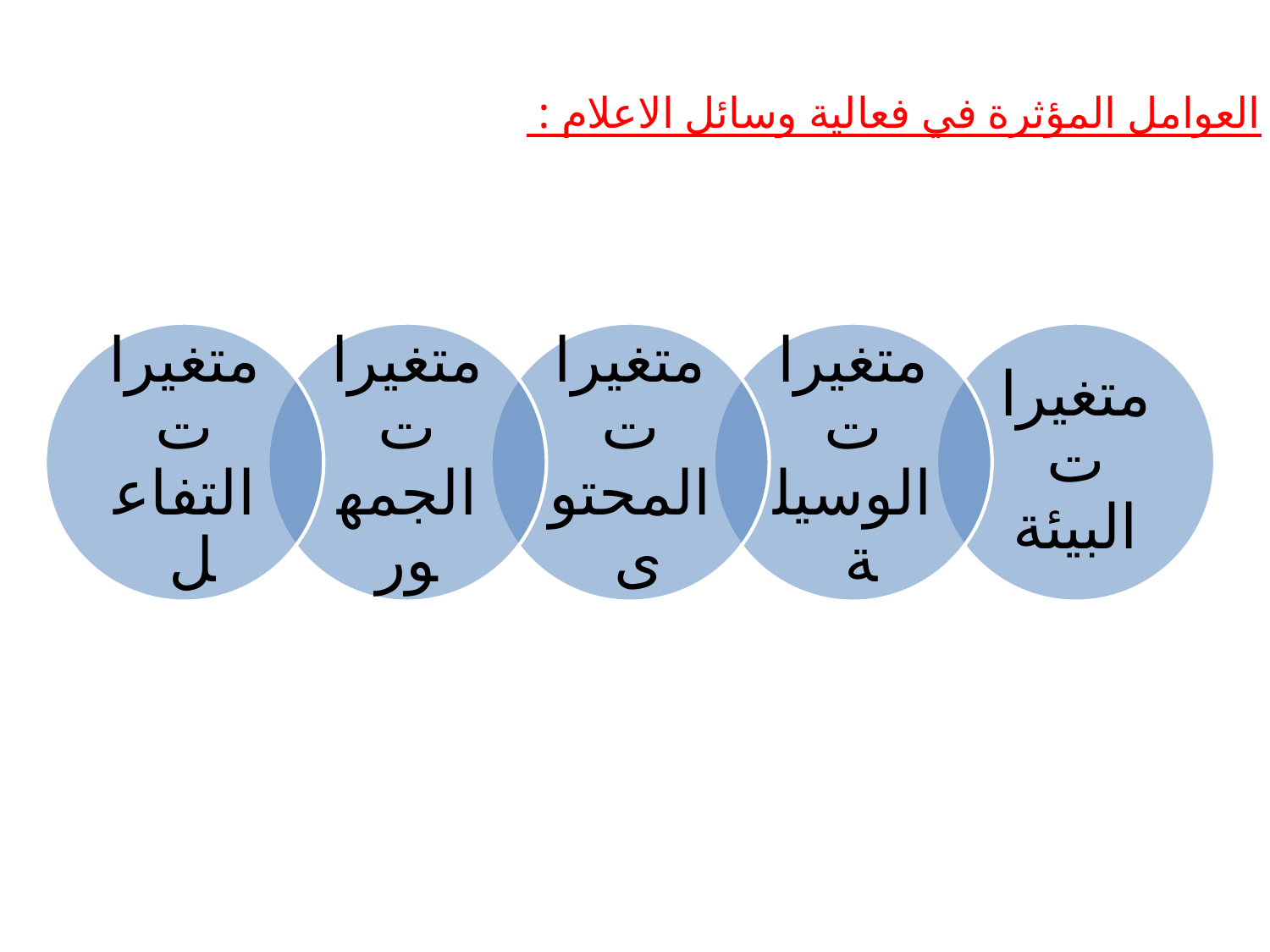

العوامل المؤثرة في فعالية وسائل الاعلام :
متغيرات البيئة
متغيرات الوسيلة
متغيرات المحتوى
متغيرات الجمهور
متغيرات التفاعل